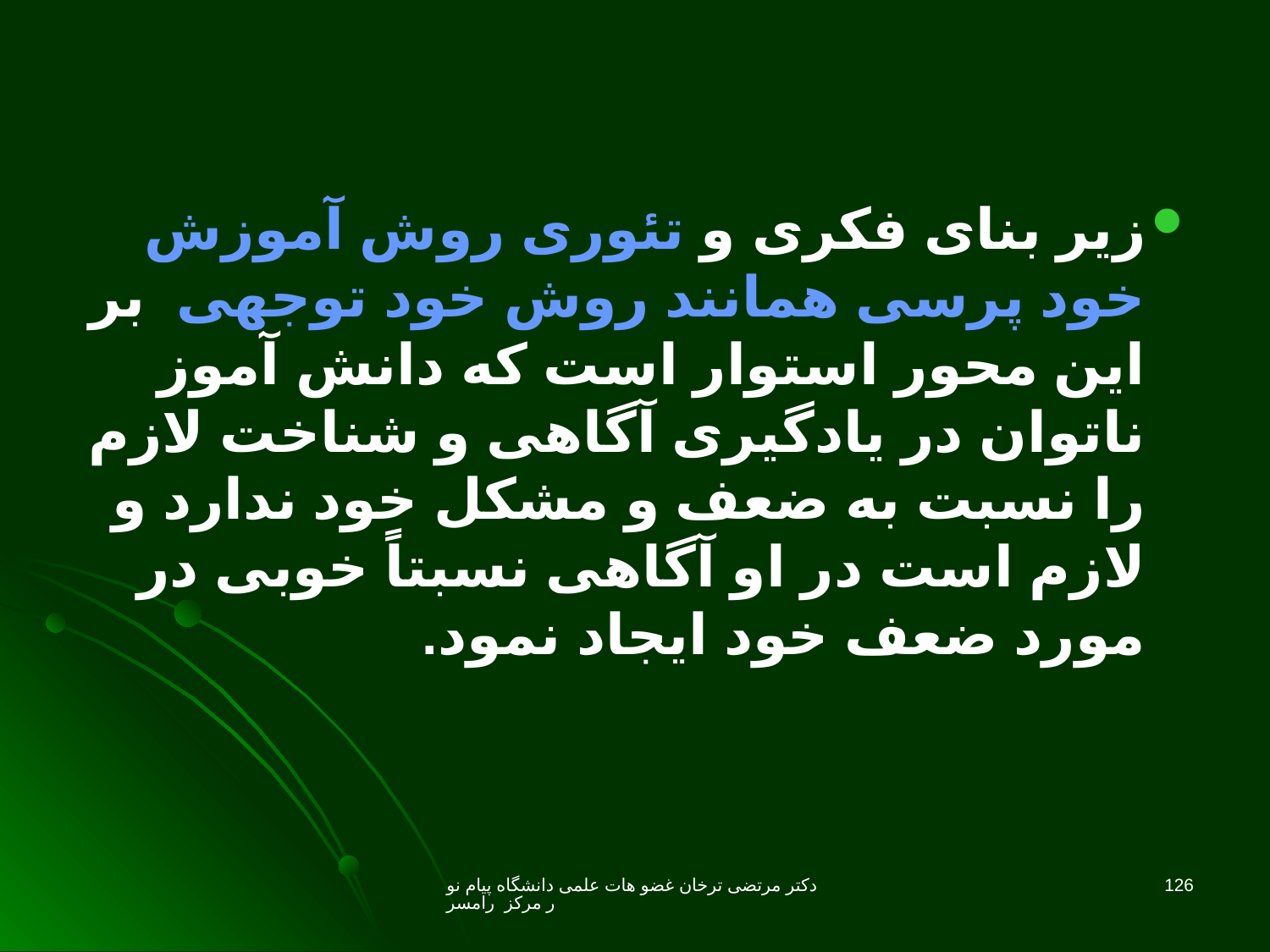

زیر بنای فکری و تئوری روش آموزش خود پرسی همانند روش خود توجهی  بر این محور استوار است که دانش آموز ناتوان در یادگیری آگاهی و شناخت لازم را نسبت به ضعف و مشکل خود ندارد و لازم است در او آگاهی نسبتاً خوبی در مورد ضعف خود ایجاد نمود.
دکتر مرتضی ترخان غضو هات علمی دانشگاه پیام نور مرکز رامسر
126